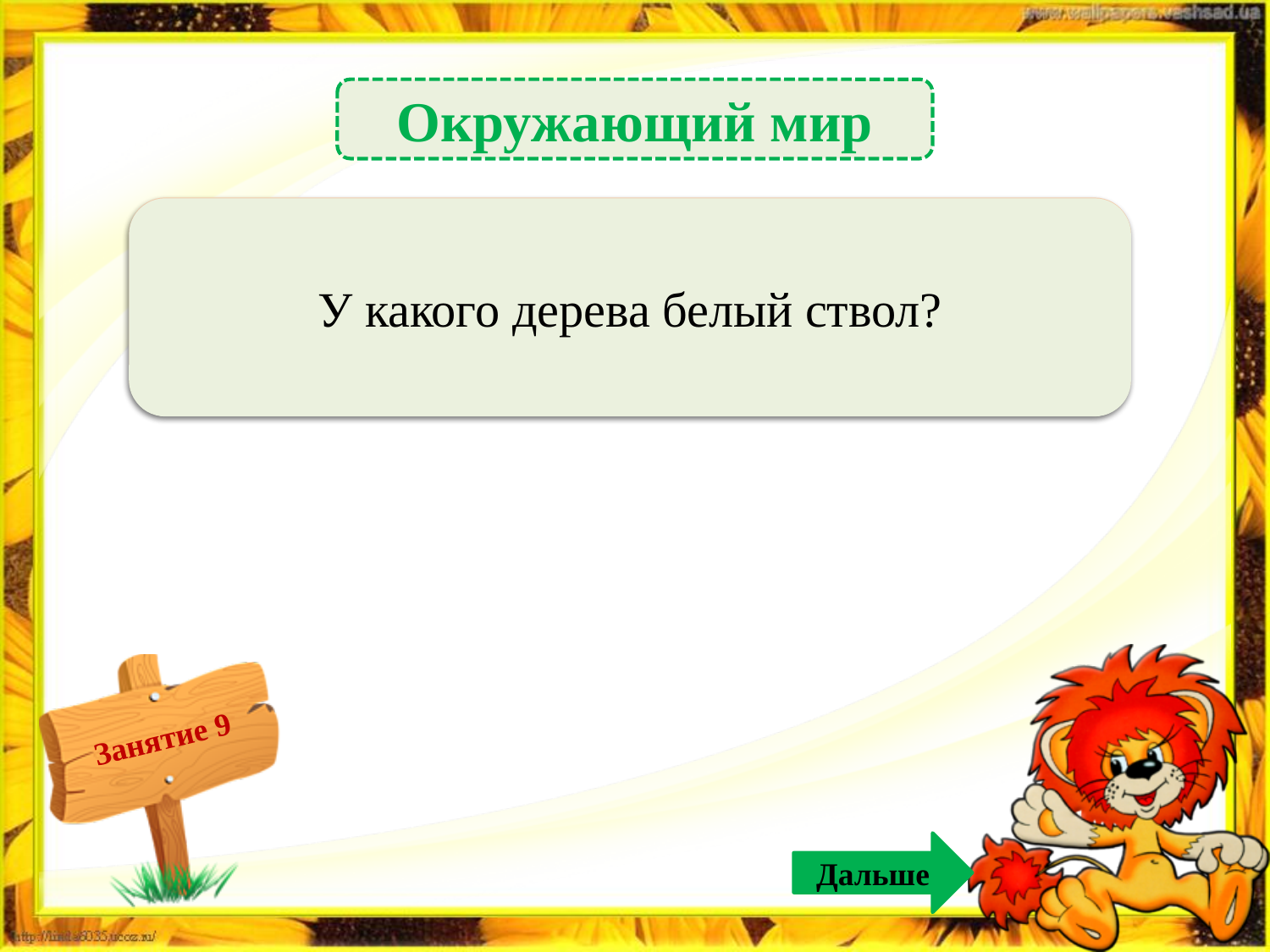

Окружающий мир
 У берёзы – 1б.
У какого дерева белый ствол?

Дальше